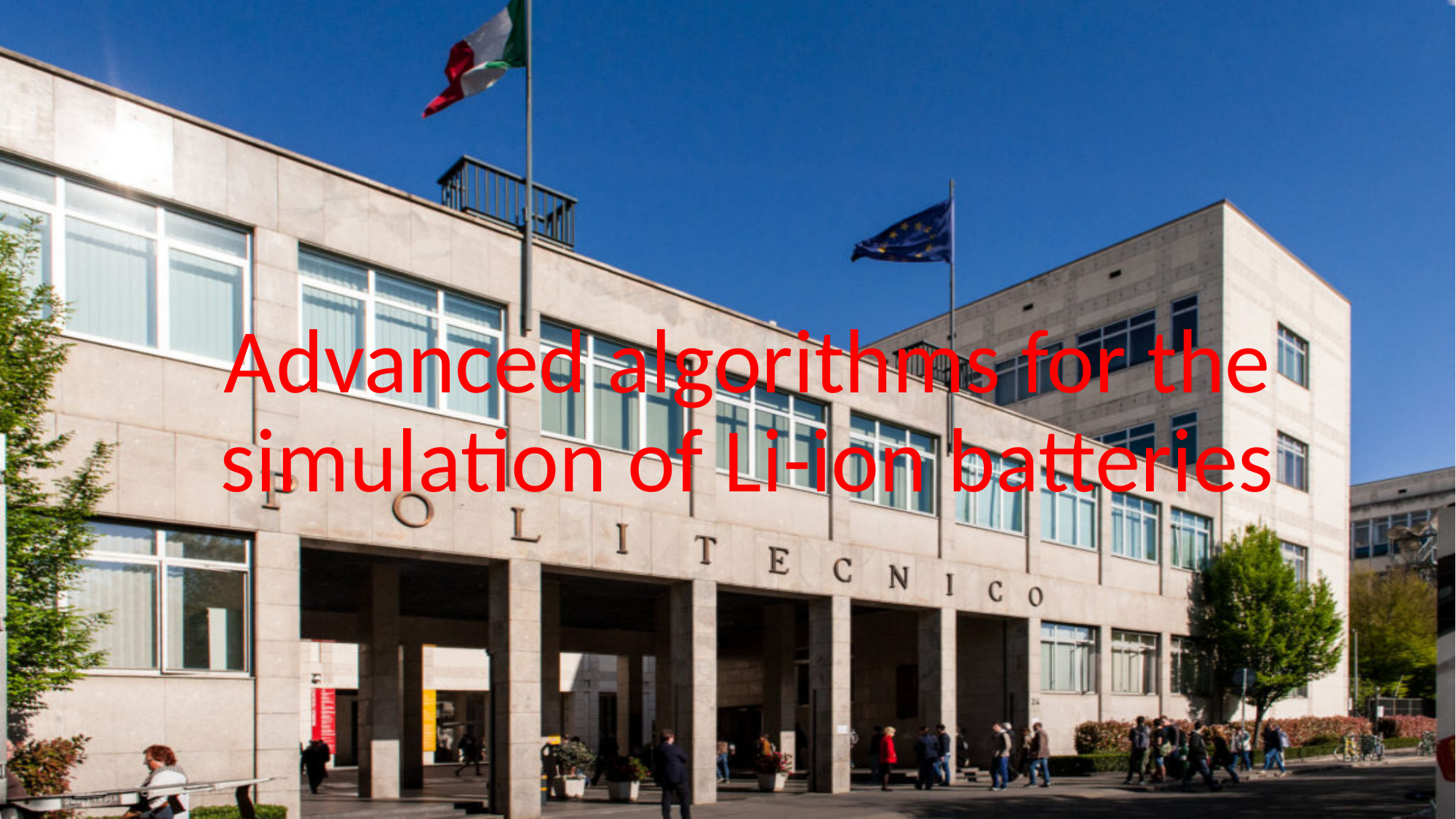

# Advanced algorithms for the simulation of Li-ion batteries